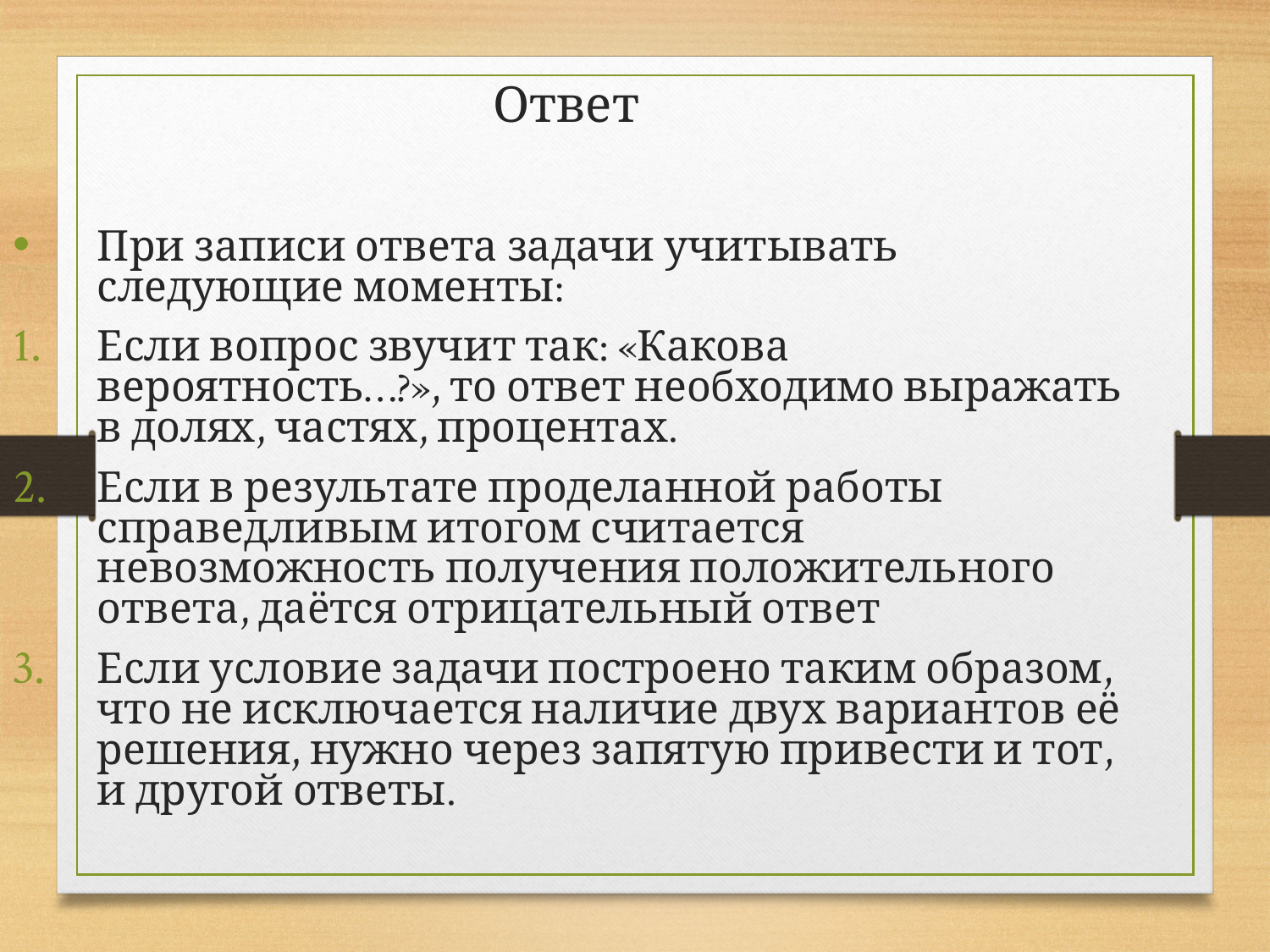

Ответ
При записи ответа задачи учитывать следующие моменты:
Если вопрос звучит так: «Какова вероятность…?», то ответ необходимо выражать в долях, частях, процентах.
Если в результате проделанной работы справедливым итогом считается невозможность получения положительного  ответа, даётся отрицательный ответ
Если условие задачи построено таким образом, что не исключается наличие двух вариантов её решения, нужно через запятую привести и тот, и другой ответы.